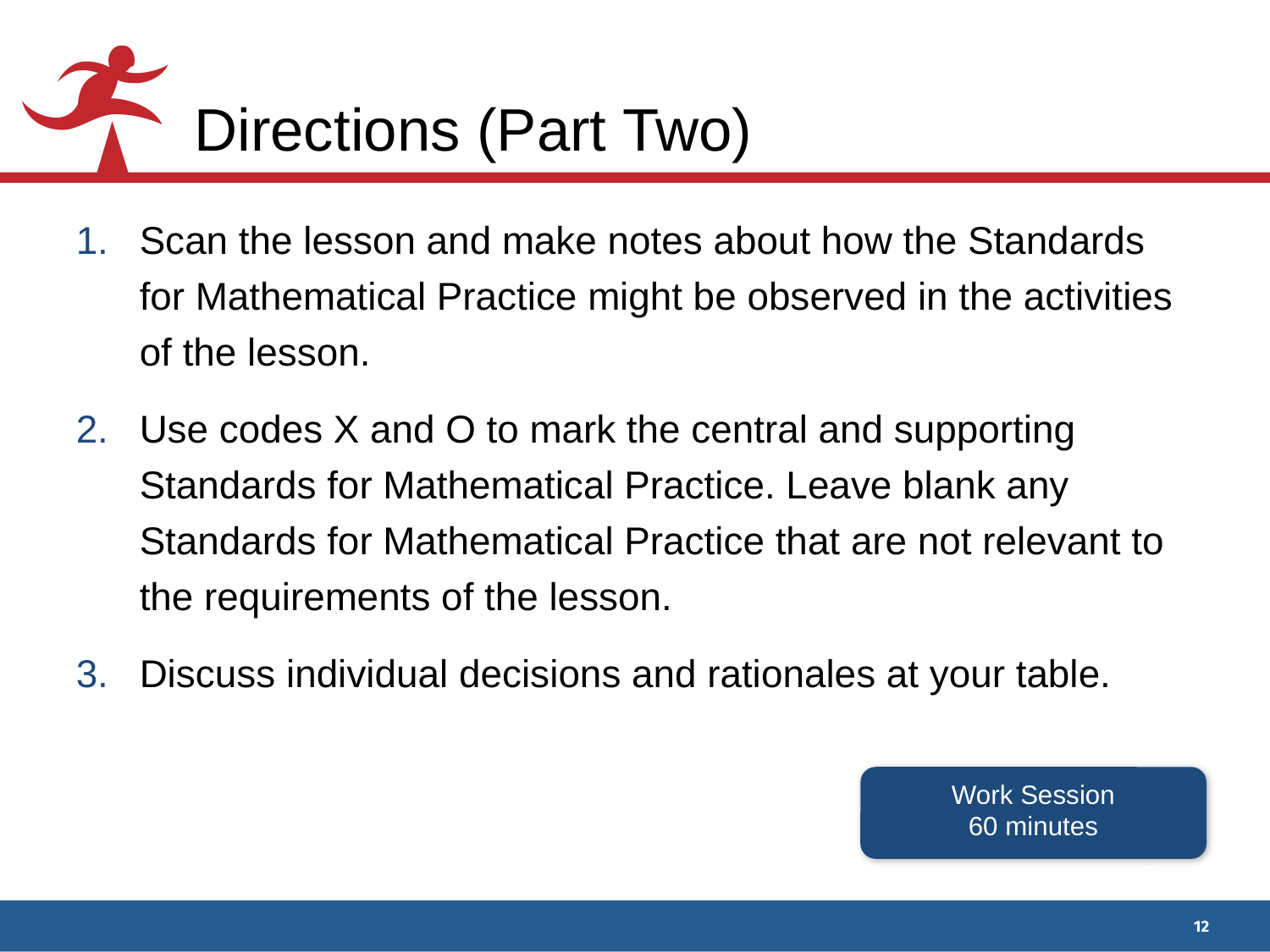

# Directions (Part Two)
Scan the lesson and make notes about how the Standards for Mathematical Practice might be observed in the activities of the lesson.
Use codes X and O to mark the central and supporting Standards for Mathematical Practice. Leave blank any Standards for Mathematical Practice that are not relevant to the requirements of the lesson.
Discuss individual decisions and rationales at your table.

Work Session
60 minutes